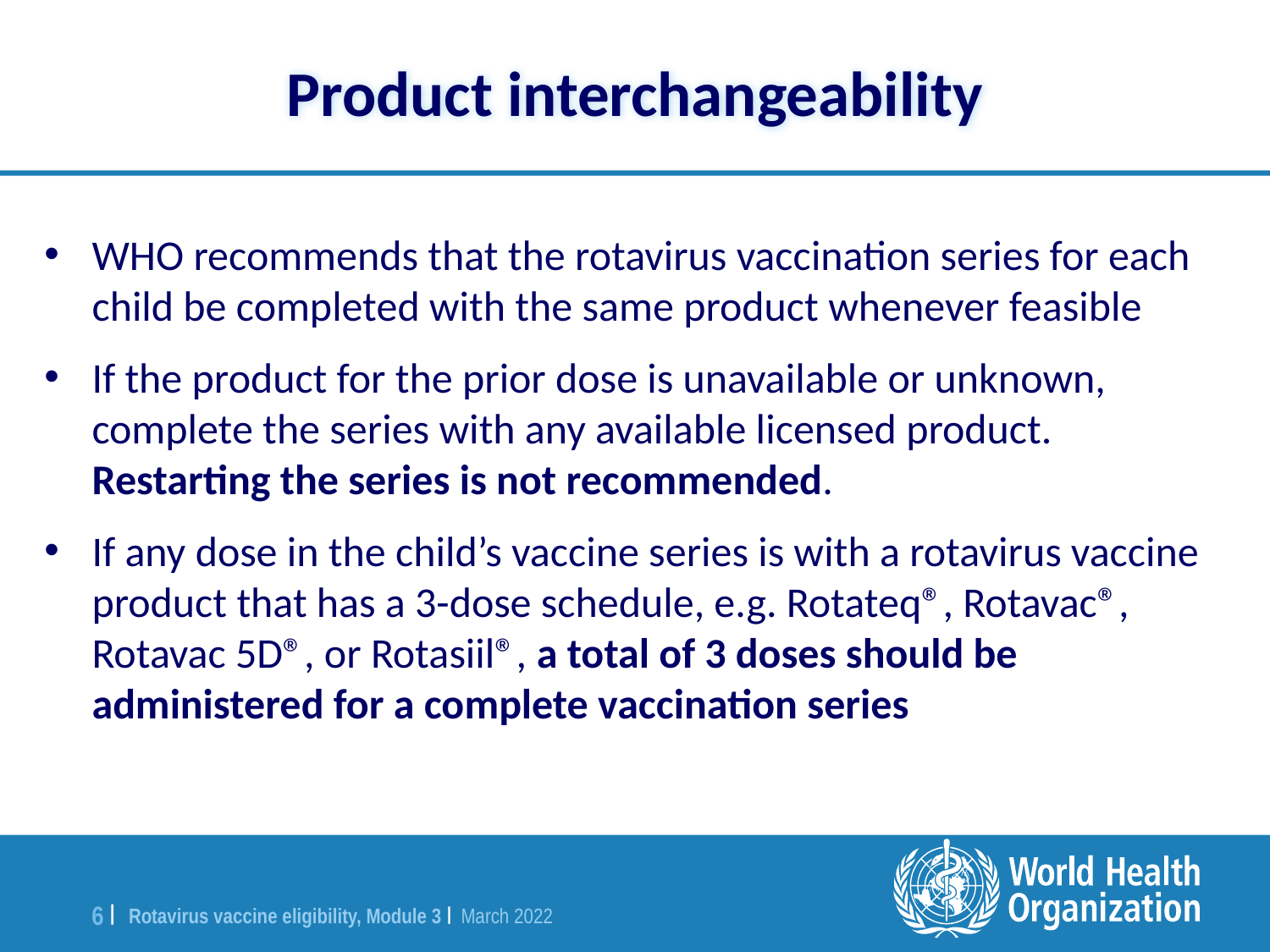

Product interchangeability
WHO recommends that the rotavirus vaccination series for each child be completed with the same product whenever feasible
If the product for the prior dose is unavailable or unknown, complete the series with any available licensed product. Restarting the series is not recommended.
If any dose in the child’s vaccine series is with a rotavirus vaccine product that has a 3-dose schedule, e.g. Rotateq®, Rotavac®, Rotavac 5D®, or Rotasiil®, a total of 3 doses should be administered for a complete vaccination series